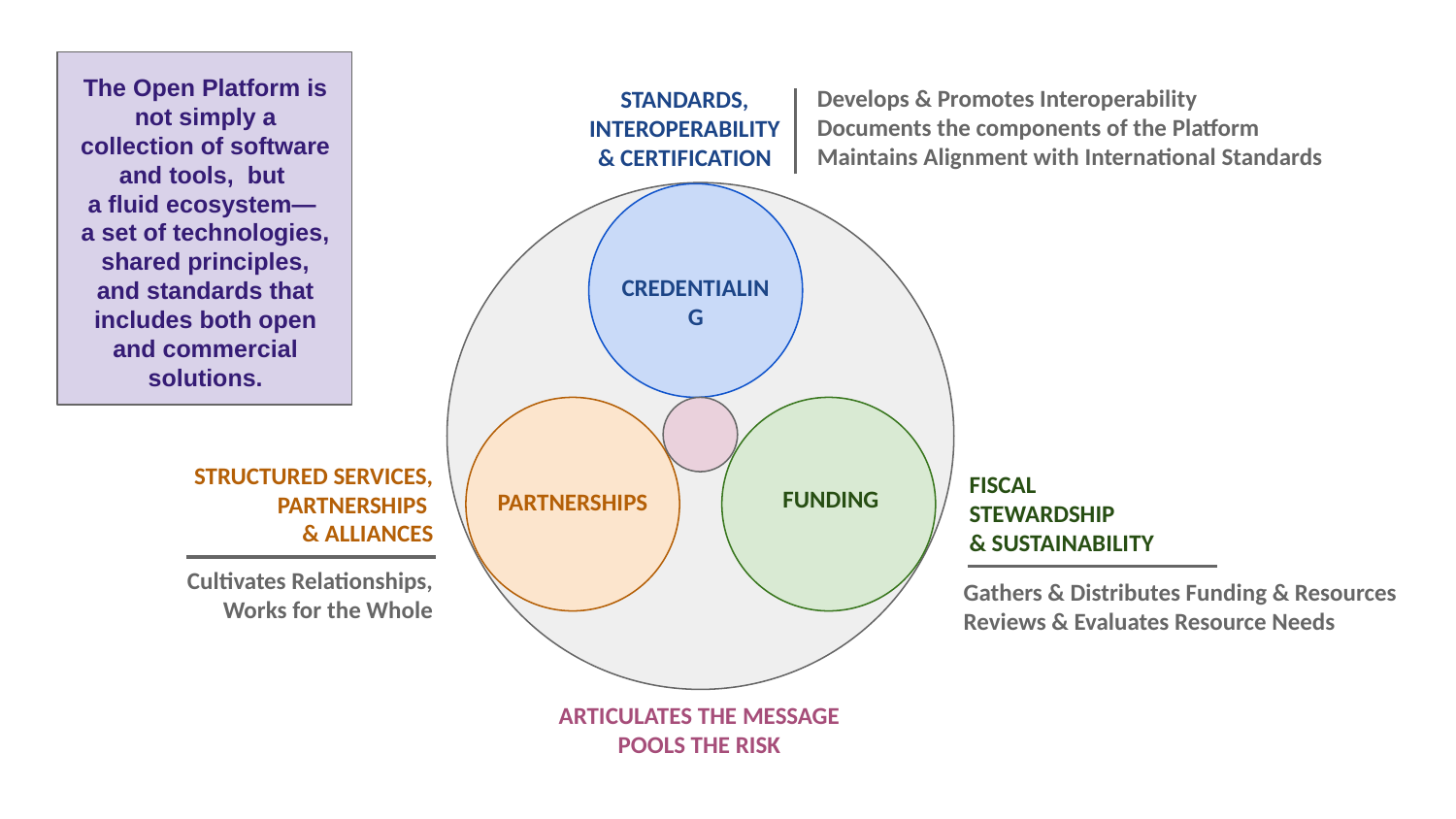

The Open Platform is not simply a collection of software and tools,  but
a fluid ecosystem—
a set of technologies, shared principles, and standards that includes both open and commercial solutions.
Develops & Promotes Interoperability
Documents the components of the Platform
Maintains Alignment with International Standards
STANDARDS,
INTEROPERABILITY
& CERTIFICATION

CREDENTIALING

STRUCTURED SERVICES,
PARTNERSHIPS
& ALLIANCES
FISCAL
STEWARDSHIP
& SUSTAINABILITY
FUNDING
PARTNERSHIPS
Cultivates Relationships,
Works for the Whole
Gathers & Distributes Funding & Resources
Reviews & Evaluates Resource Needs
ARTICULATES THE MESSAGE
POOLS THE RISK